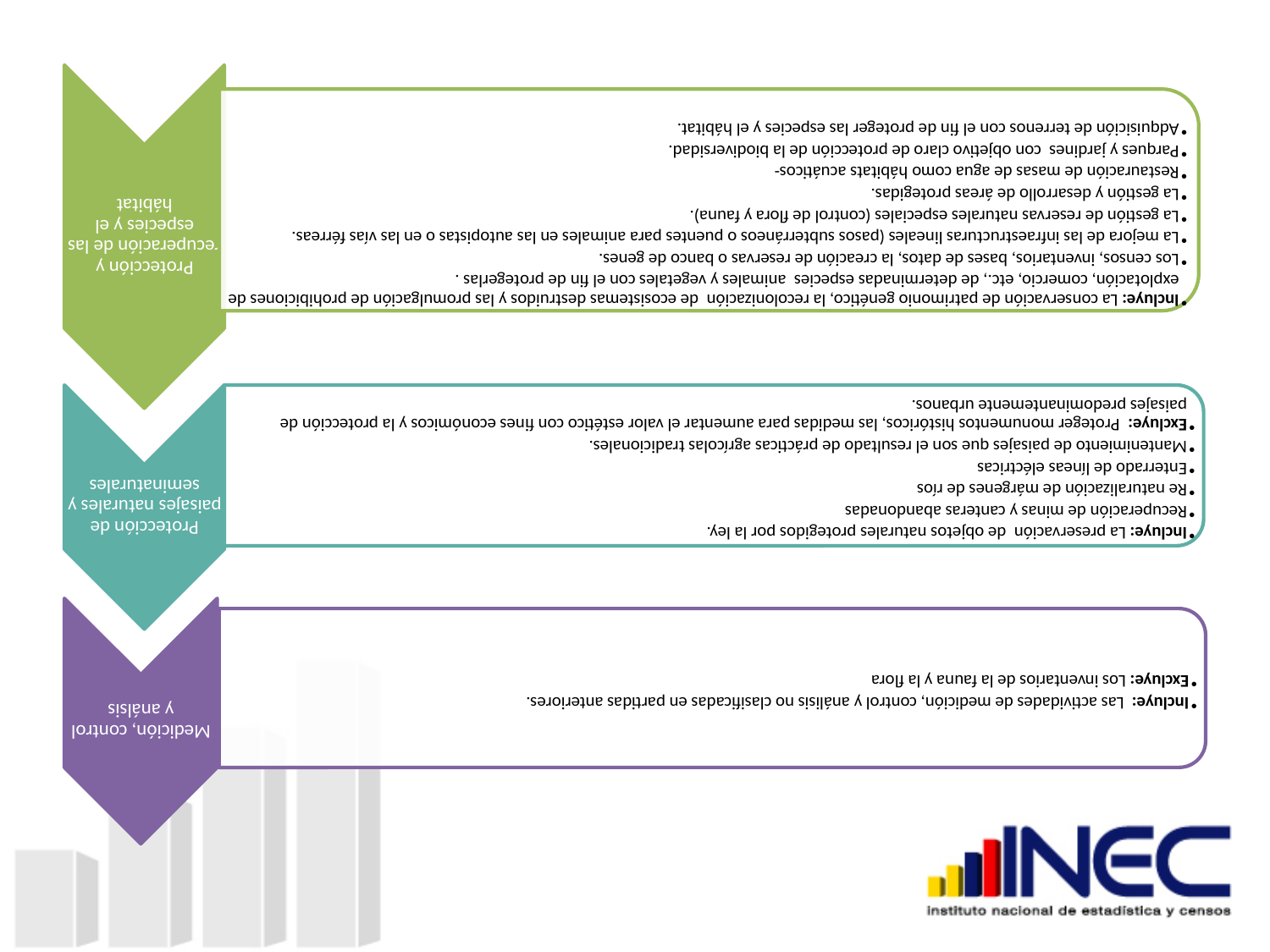

Protección y recuperación de las especies y el hábitat
Incluye: La conservación de patrimonio genético, la recolonización  de ecosistemas destruidos y las promulgación de prohibiciones de explotación, comercio, etc., de determinadas especies  animales y vegetales con el fin de protegerlas .
Los censos, inventarios, bases de datos, la creación de reservas o banco de genes.
La mejora de las infraestructuras lineales (pasos subterráneos o puentes para animales en las autopistas o en las vías férreas.
La gestión de reservas naturales especiales (control de flora y fauna).
La gestión y desarrollo de áreas protegidas.
Restauración de masas de agua como hábitats acuáticos-
Parques y jardines  con objetivo claro de protección de la biodiversidad.
Adquisición de terrenos con el fin de proteger las especies y el hábitat.

Protección de paisajes naturales y seminaturales
Incluye: La preservación  de objetos naturales protegidos por la ley.
Recuperación de minas y canteras abandonadas
Re naturalización de márgenes de ríos
Enterrado de líneas eléctricas
Mantenimiento de paisajes que son el resultado de prácticas agrícolas tradicionales.
Excluye:  Proteger monumentos históricos, las medidas para aumentar el valor estético con fines económicos y la protección de paisajes predominantemente urbanos.
Medición, control y análsis
Incluye:  Las actividades de medición, control y análisis no clasificadas en partidas anteriores.
Excluye: Los inventarios de la fauna y la flora